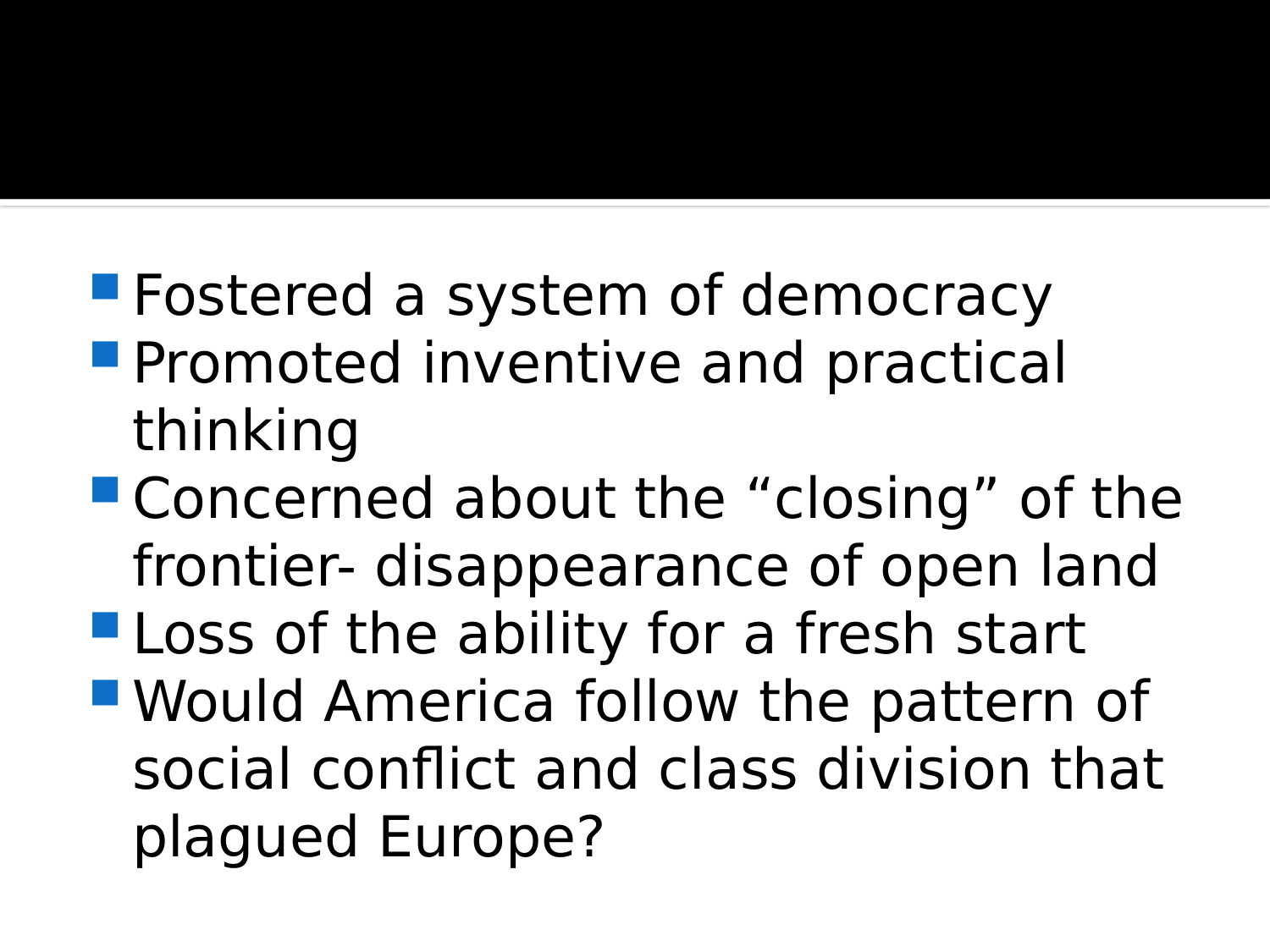

#
Fostered a system of democracy
Promoted inventive and practical thinking
Concerned about the “closing” of the frontier- disappearance of open land
Loss of the ability for a fresh start
Would America follow the pattern of social conflict and class division that plagued Europe?